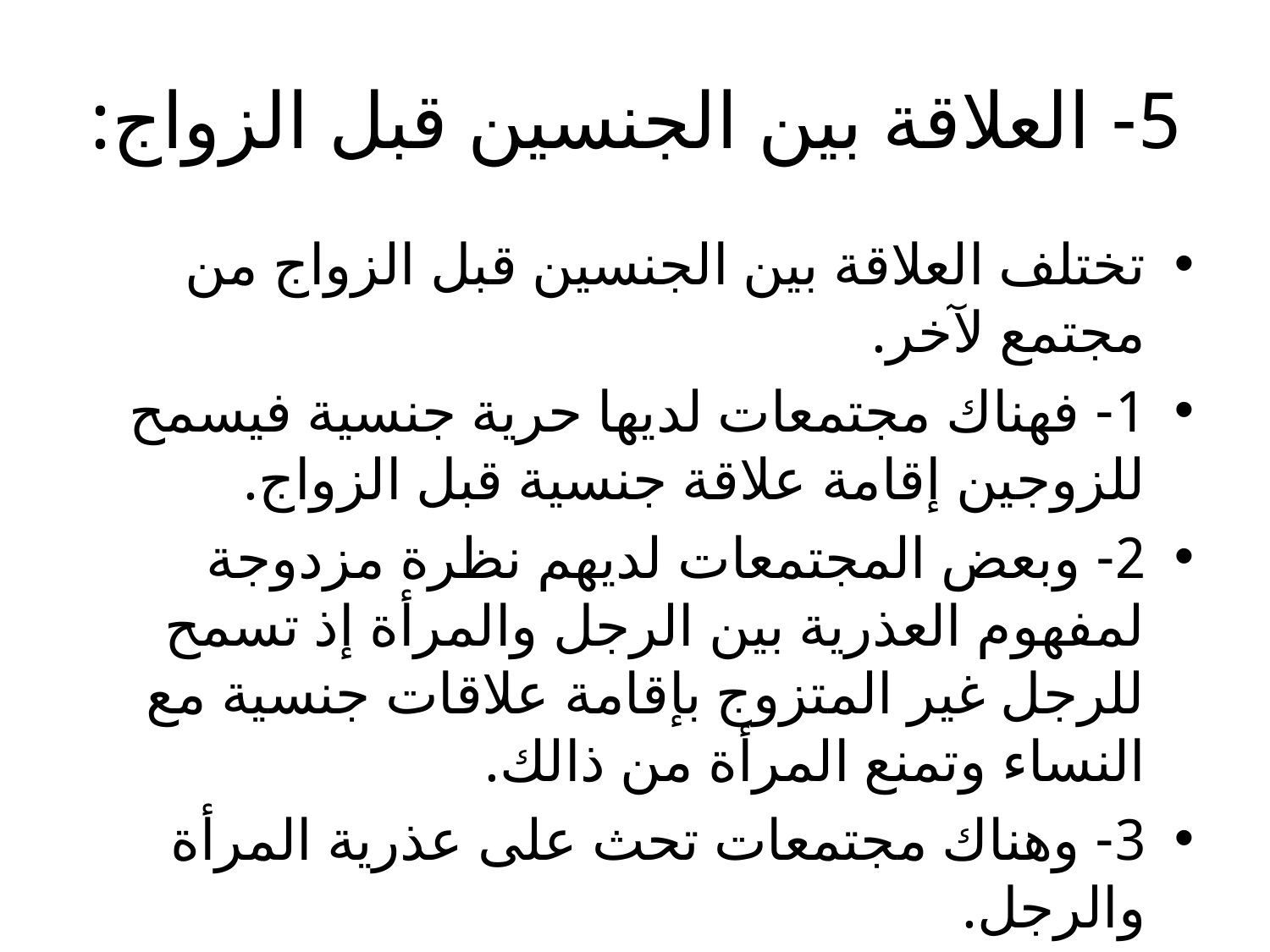

# 5- العلاقة بين الجنسين قبل الزواج:
تختلف العلاقة بين الجنسين قبل الزواج من مجتمع لآخر.
1- فهناك مجتمعات لديها حرية جنسية فيسمح للزوجين إقامة علاقة جنسية قبل الزواج.
2- وبعض المجتمعات لديهم نظرة مزدوجة لمفهوم العذرية بين الرجل والمرأة إذ تسمح للرجل غير المتزوج بإقامة علاقات جنسية مع النساء وتمنع المرأة من ذالك.
3- وهناك مجتمعات تحث على عذرية المرأة والرجل.